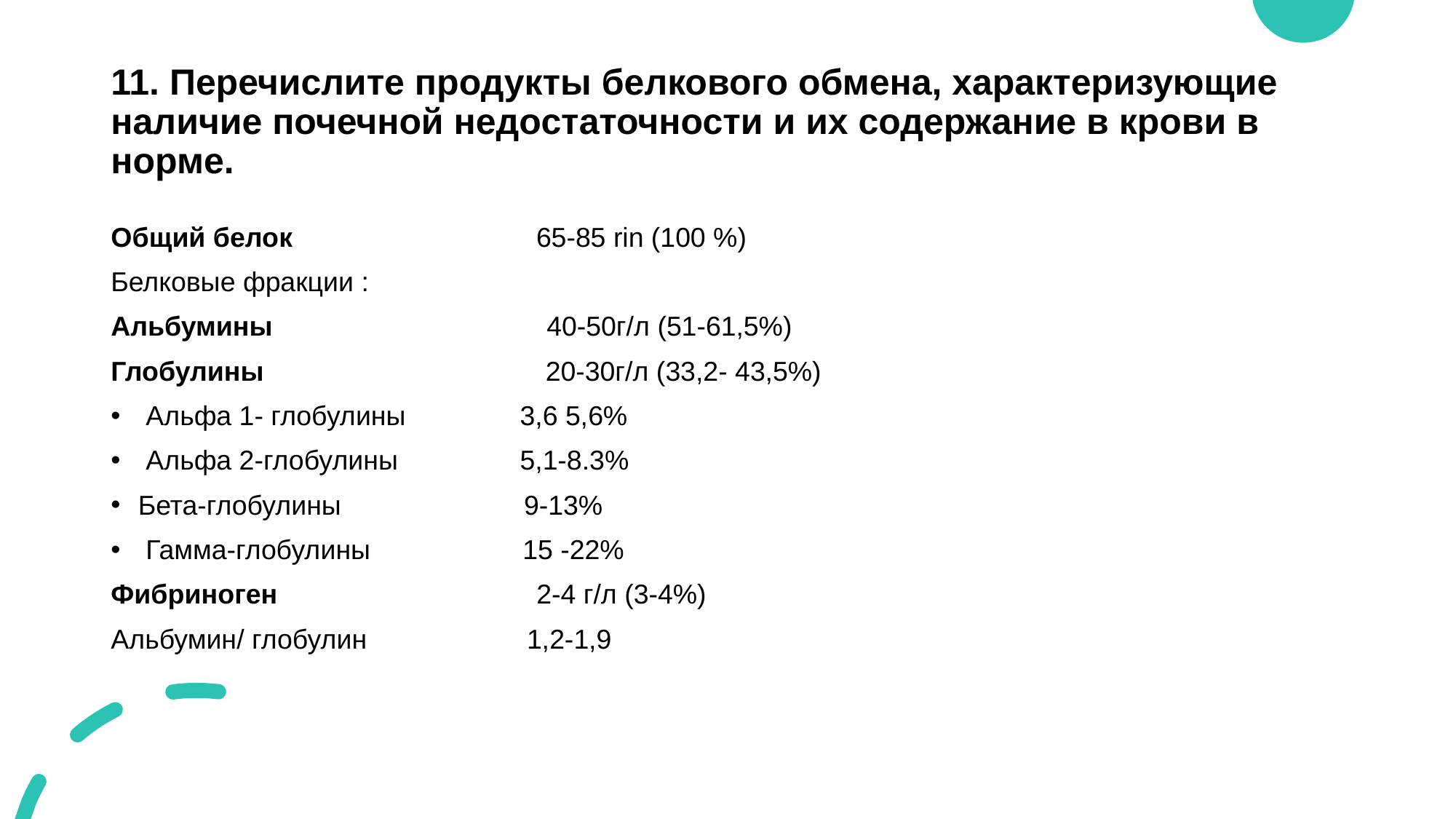

# 11. Перечислите продукты белкового обмена, характеризующие наличие почечной недостаточности и их содержание в крови в норме.
Общий белок                                65-85 rin (100 %)
Белковые фракции :
Альбумины                                    40-50г/л (51-61,5%)
Глобулины                                     20-30г/л (33,2- 43,5%)
 Альфа 1- глобулины               3,6 5,6%
 Альфа 2-глобулины                5,1-8.3%
Бета-глобулины                        9-13%
 Гамма-глобулины                    15 -22%
Фибриноген                                  2-4 г/л (3-4%)
Альбумин/ глобулин                     1,2-1,9